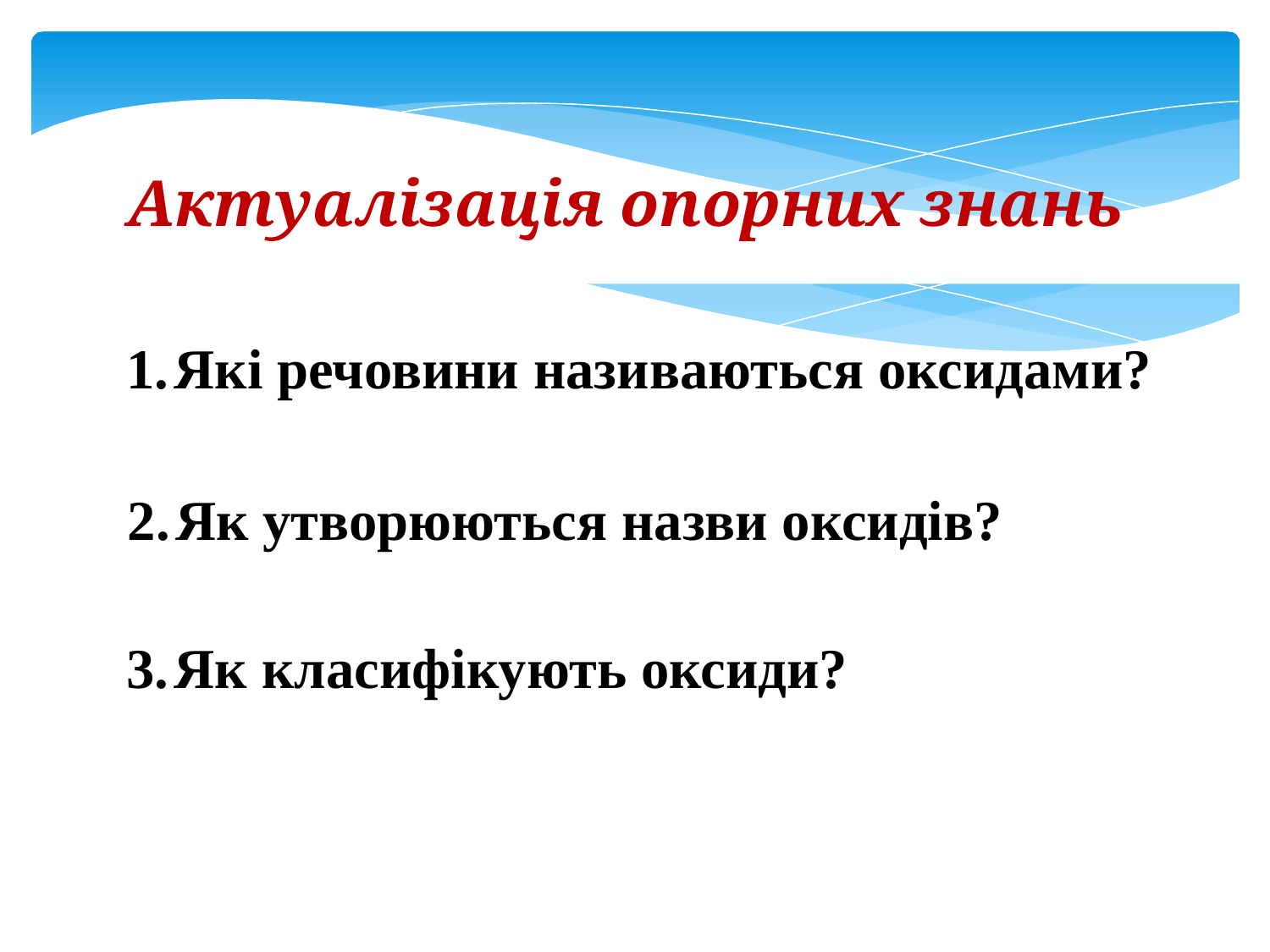

Актуалізація опорних знань
Які речовини називаються оксидами?
Як утворюються назви оксидів?
Як класифікують оксиди?